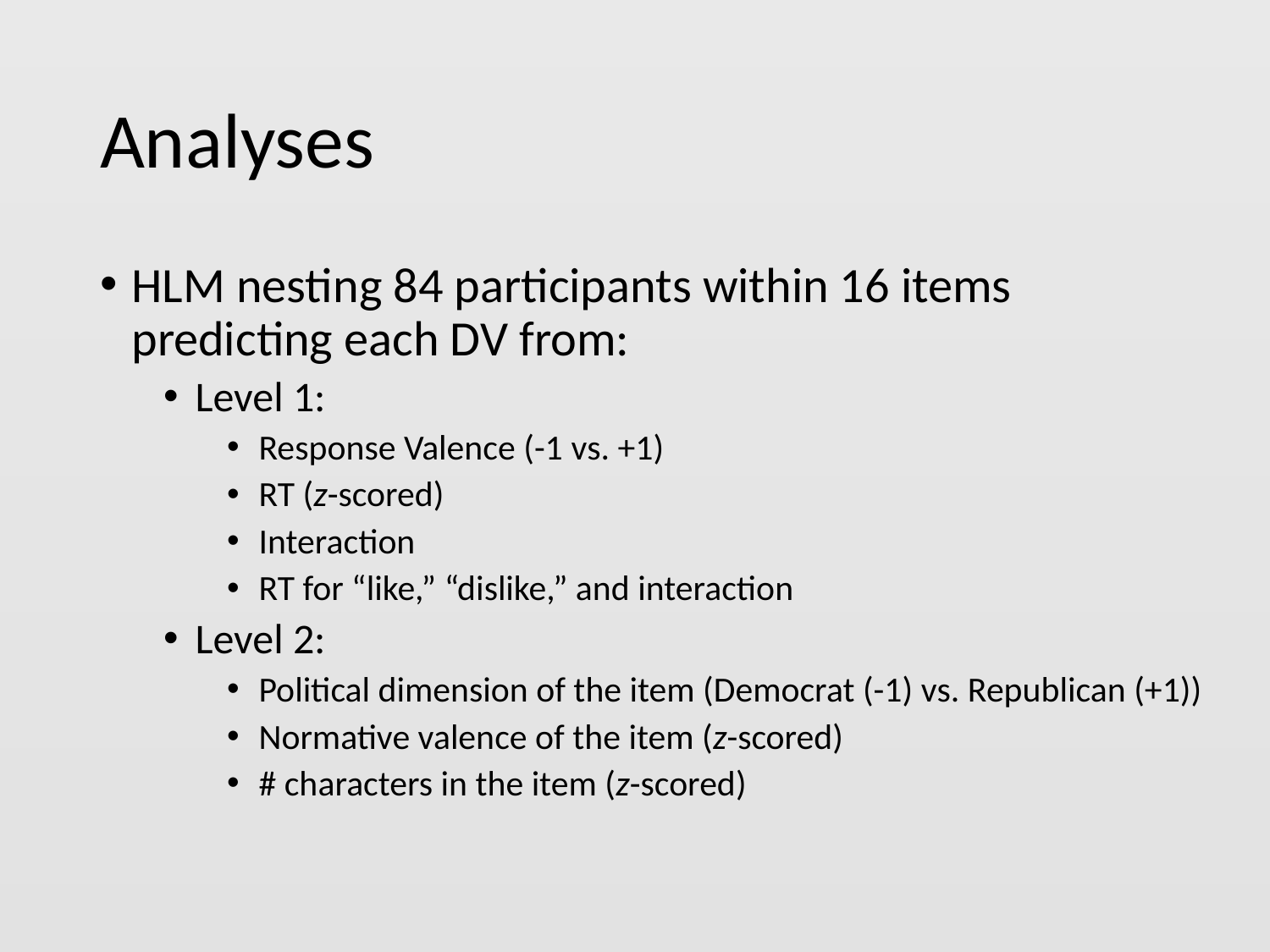

# Analyses
HLM nesting 84 participants within 16 items predicting each DV from:
Level 1:
Response Valence (-1 vs. +1)
RT (z-scored)
Interaction
RT for “like,” “dislike,” and interaction
Level 2:
Political dimension of the item (Democrat (-1) vs. Republican (+1))
Normative valence of the item (z-scored)
# characters in the item (z-scored)